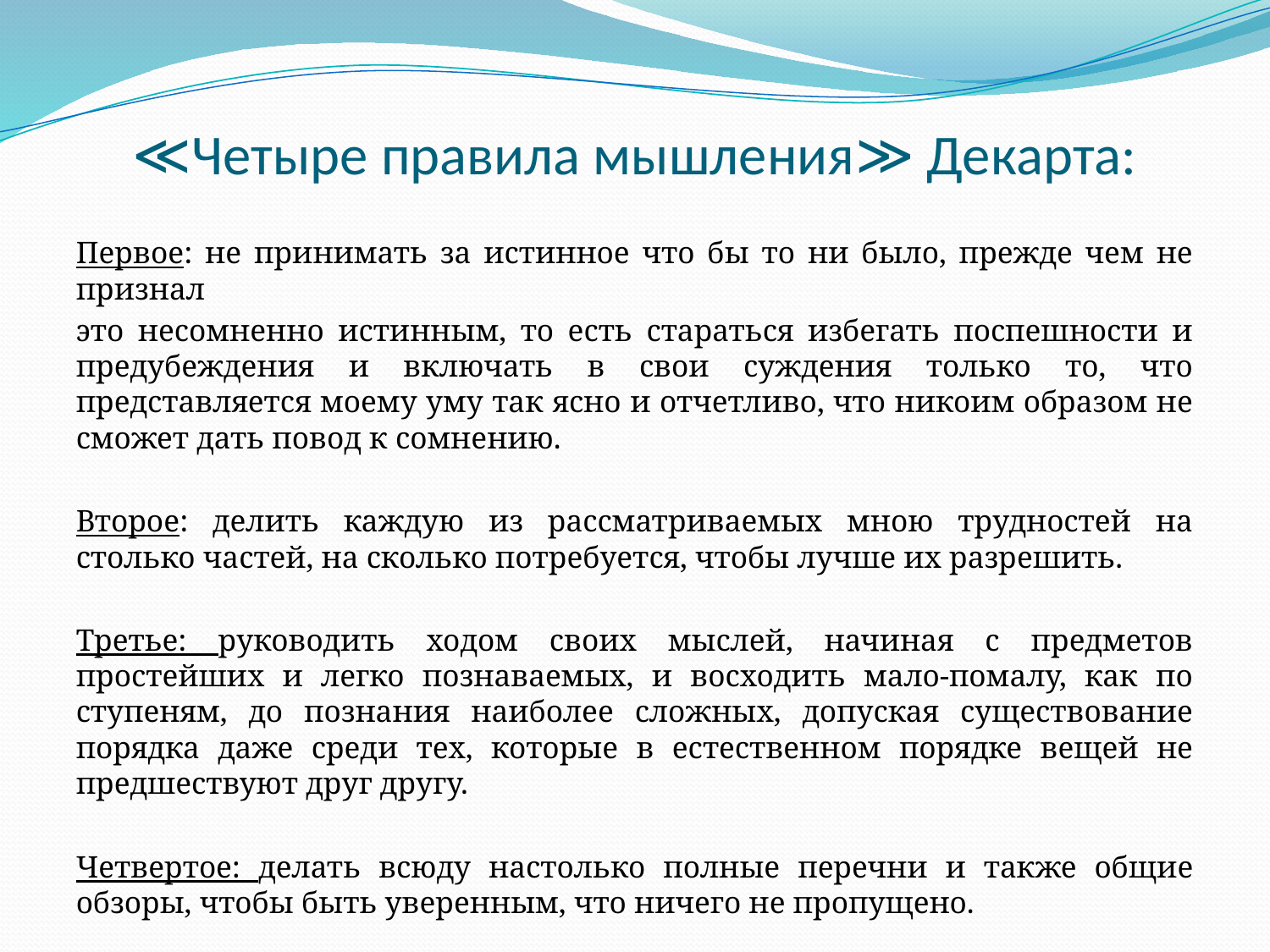

# ≪Четыре правила мышления≫ Декарта:

Первое: не принимать за истинное что бы то ни было, прежде чем не признал
это несомненно истинным, то есть стараться избегать поспешности и предубеждения и включать в свои суждения только то, что представляется моему уму так ясно и отчетливо, что никоим образом не сможет дать повод к сомнению.

Второе: делить каждую из рассматриваемых мною трудностей на столько частей, на сколько потребуется, чтобы лучше их разрешить.

Третье: руководить ходом своих мыслей, начиная с предметов простейших и легко познаваемых, и восходить мало-помалу, как по ступеням, до познания наиболее сложных, допуская существование порядка даже среди тех, которые в естественном порядке вещей не предшествуют друг другу.

Четвертое: делать всюду настолько полные перечни и также общие обзоры, чтобы быть уверенным, что ничего не пропущено.